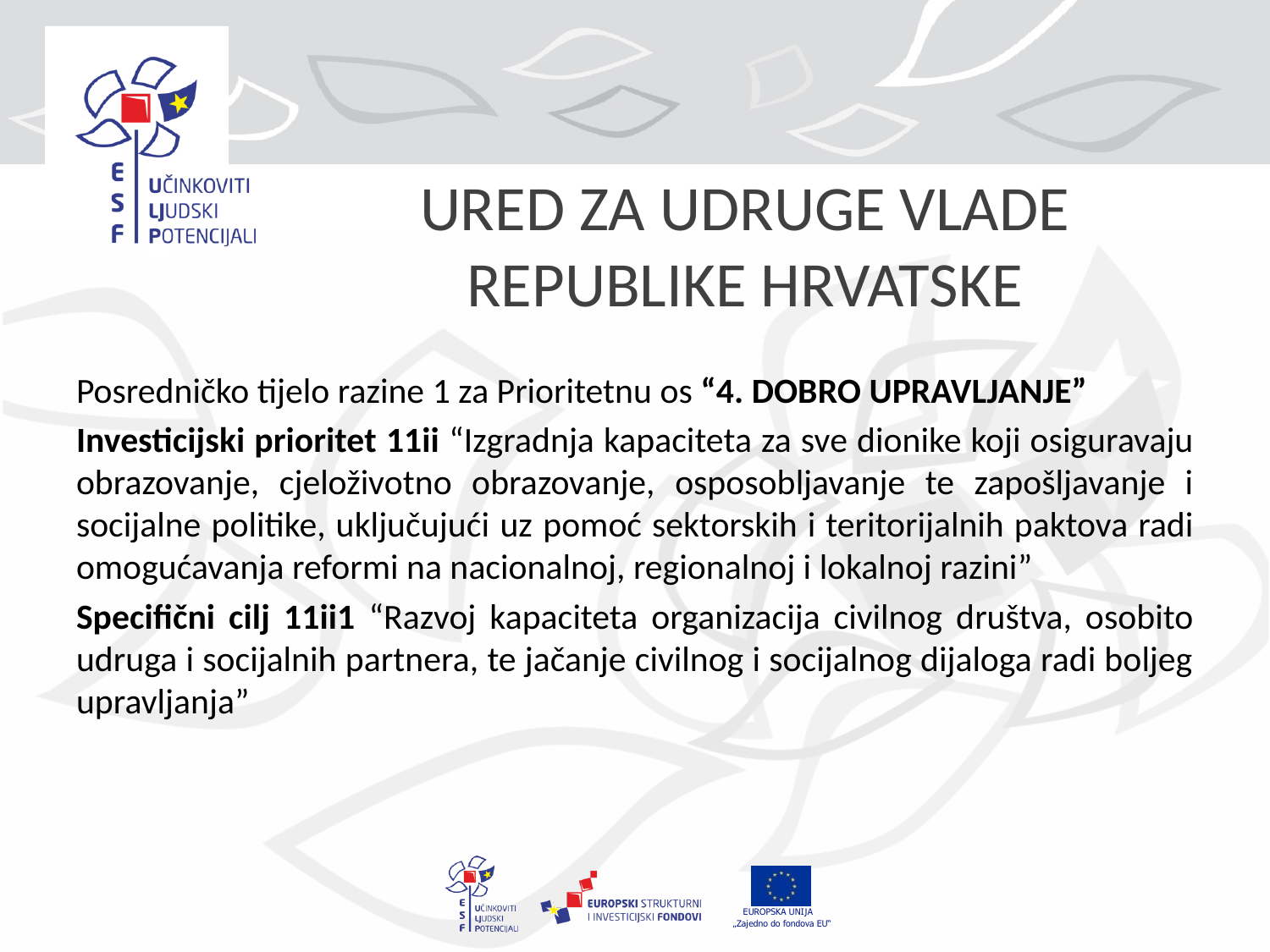

URED ZA UDRUGE VLADE REPUBLIKE HRVATSKE
Posredničko tijelo razine 1 za Prioritetnu os “4. DOBRO UPRAVLJANJE”
Investicijski prioritet 11ii “Izgradnja kapaciteta za sve dionike koji osiguravaju obrazovanje, cjeloživotno obrazovanje, osposobljavanje te zapošljavanje i socijalne politike, uključujući uz pomoć sektorskih i teritorijalnih paktova radi omogućavanja reformi na nacionalnoj, regionalnoj i lokalnoj razini”
Specifični cilj 11ii1 “Razvoj kapaciteta organizacija civilnog društva, osobito udruga i socijalnih partnera, te jačanje civilnog i socijalnog dijaloga radi boljeg upravljanja”